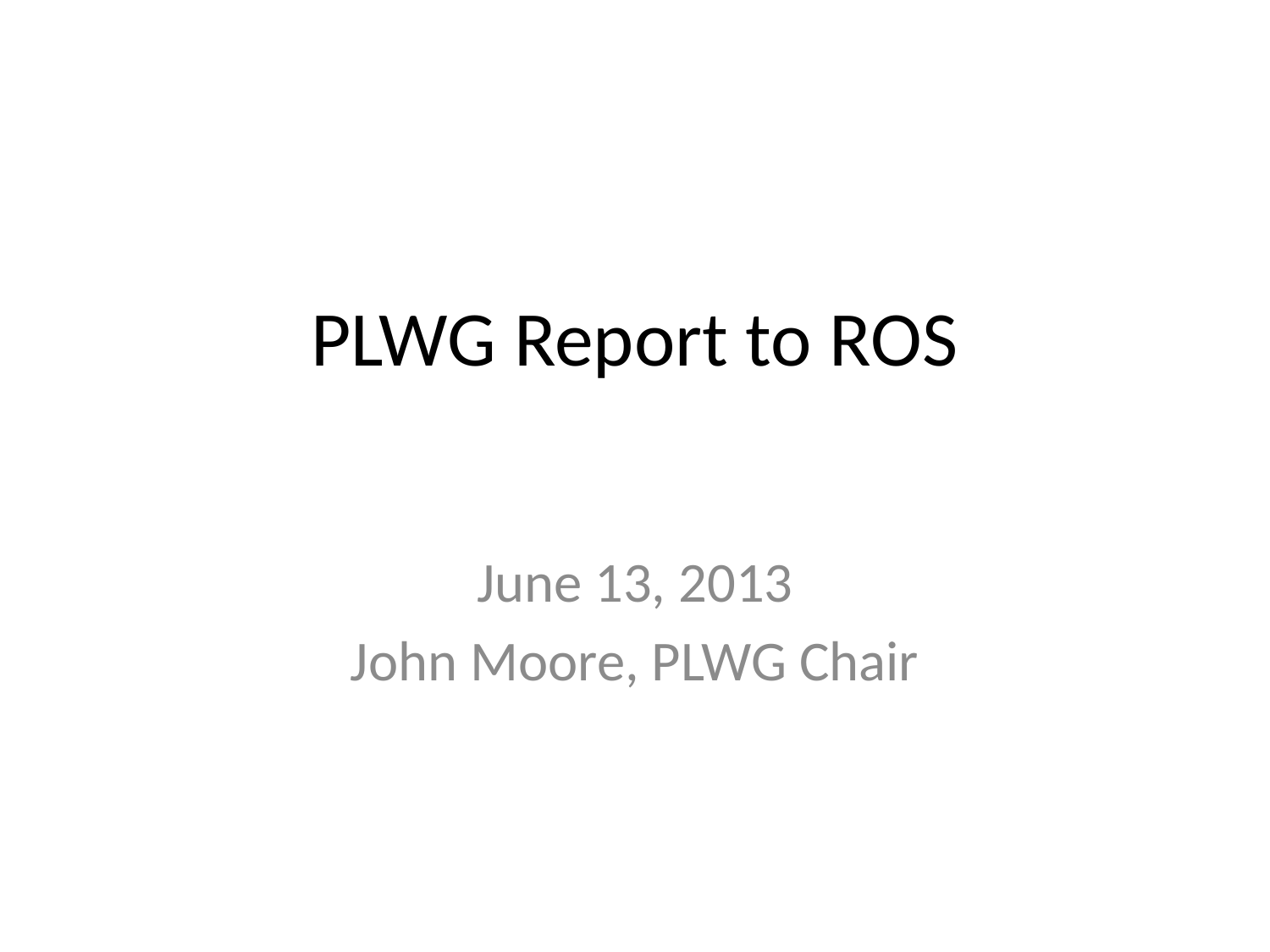

# PLWG Report to ROS
June 13, 2013
John Moore, PLWG Chair